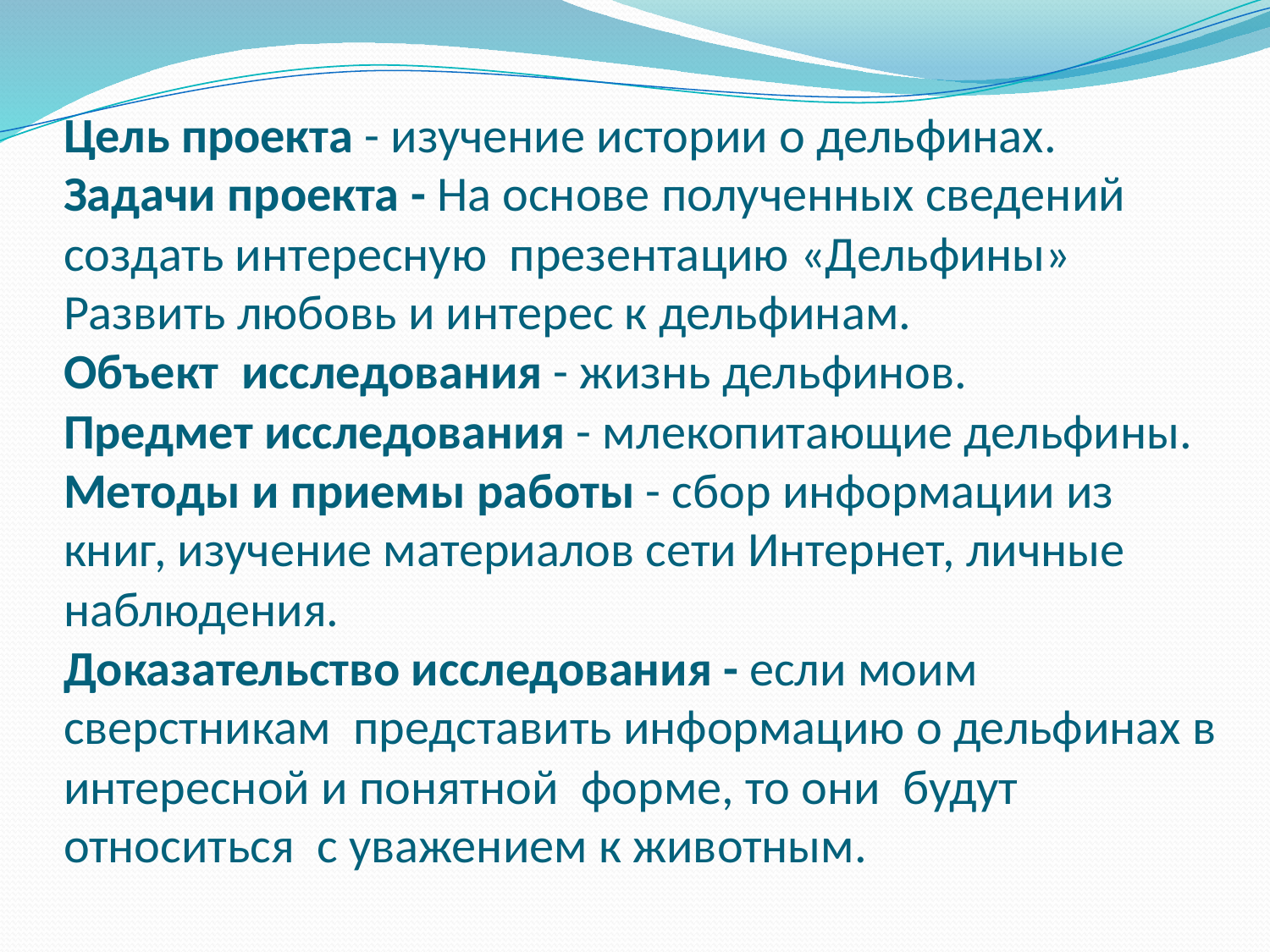

# Цель проекта - изучение истории о дельфинах. Задачи проекта - На основе полученных сведений создать интересную  презентацию «Дельфины» Развить любовь и интерес к дельфинам. Объект  исследования - жизнь дельфинов. Предмет исследования - млекопитающие дельфины. Методы и приемы работы - сбор информации из книг, изучение материалов сети Интернет, личные наблюдения. Доказательство исследования - если моим сверстникам  представить информацию о дельфинах в интересной и понятной  форме, то они  будут относиться  с уважением к животным.